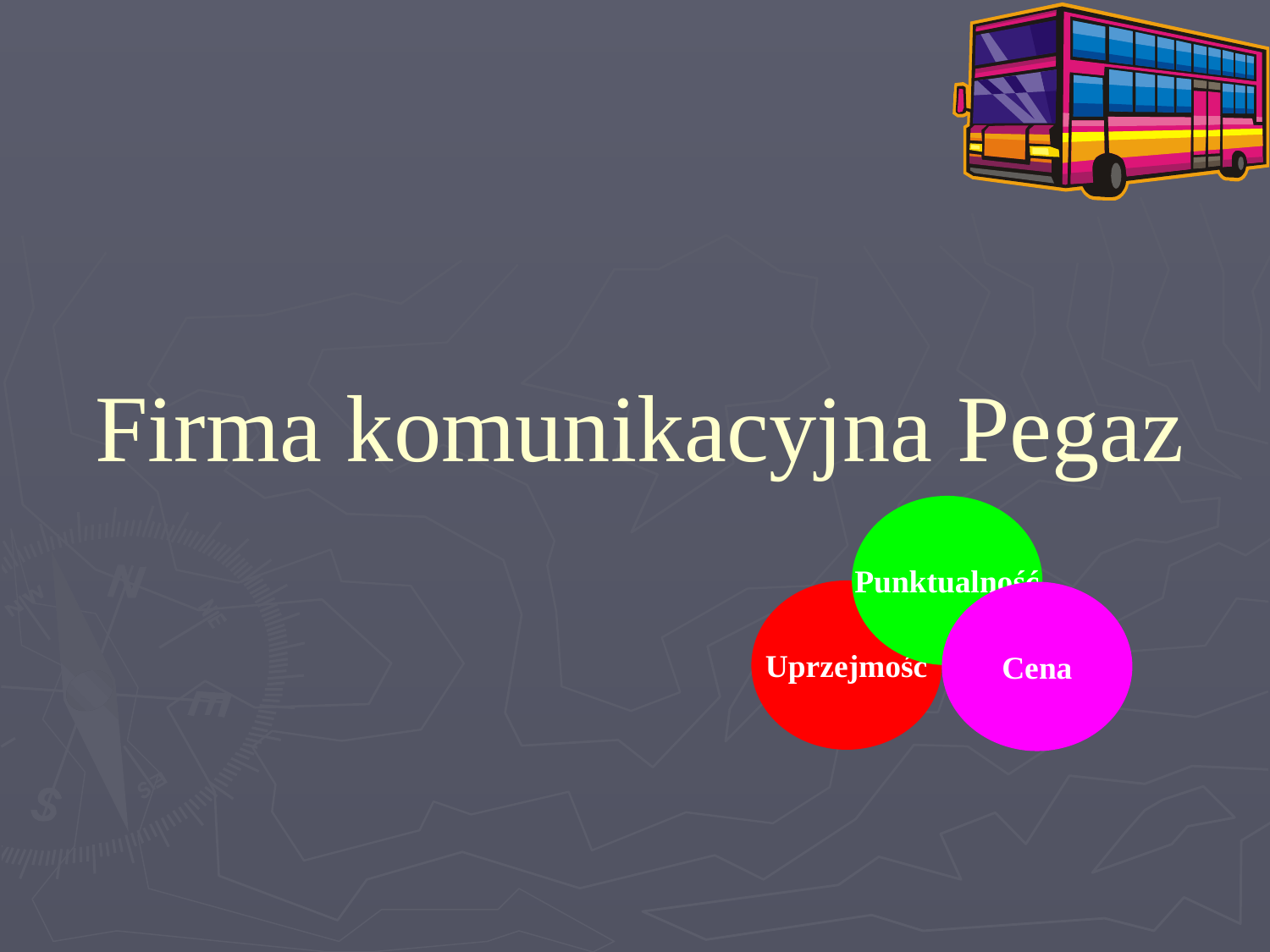

# Firma komunikacyjna Pegaz
Punktualność
Uprzejmość
Cena